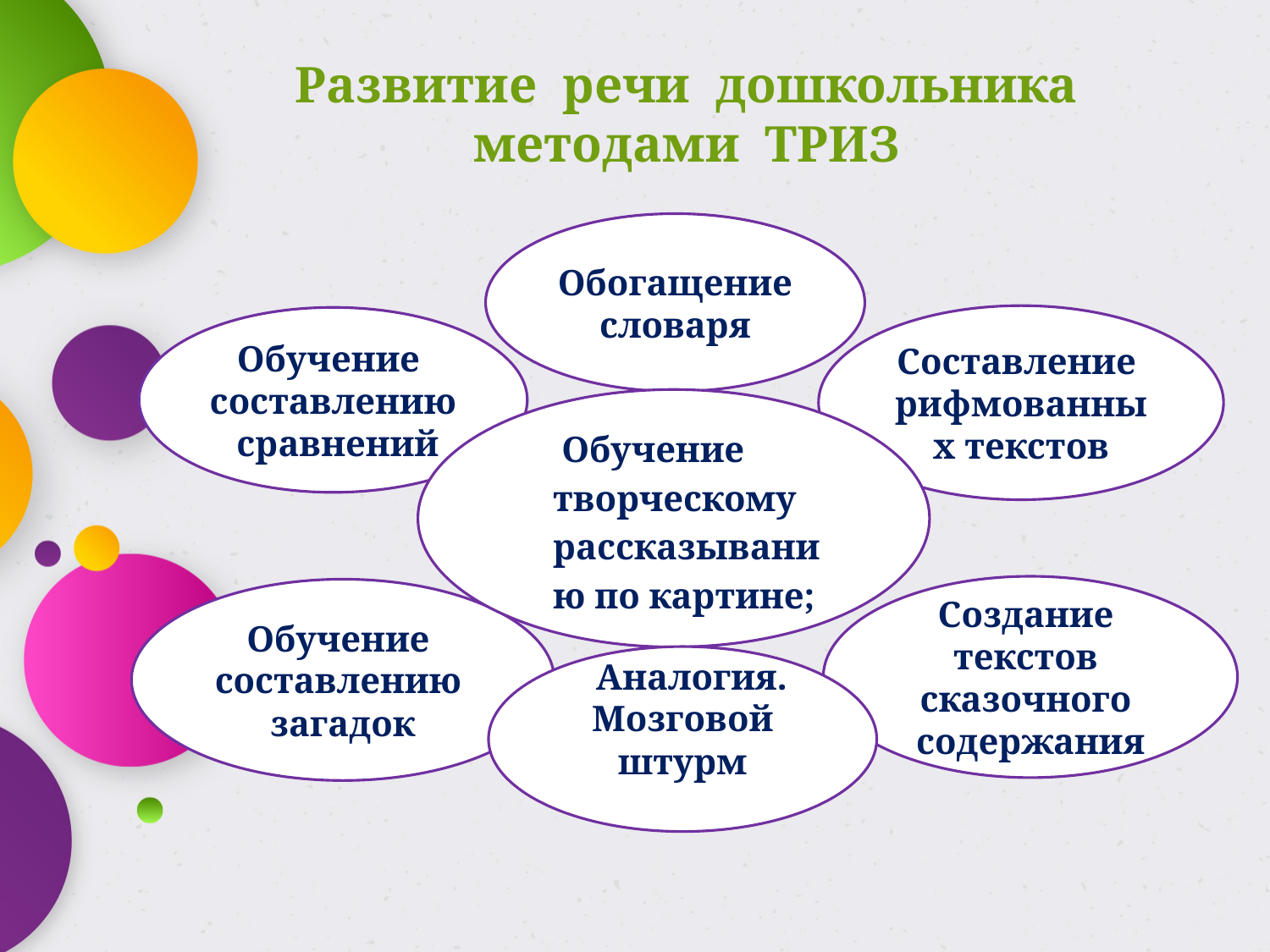

Развитие  речи  дошкольника  методами  ТРИЗ
Обогащение словаря
Составление  рифмованных текстов
Обучение  составлению  сравнений
       Обучение творческому рассказыванию по картине;
Создание  текстов  сказочного  содержания
Обучение  составлению  загадок
  Аналогия.
  Мозговой   штурм